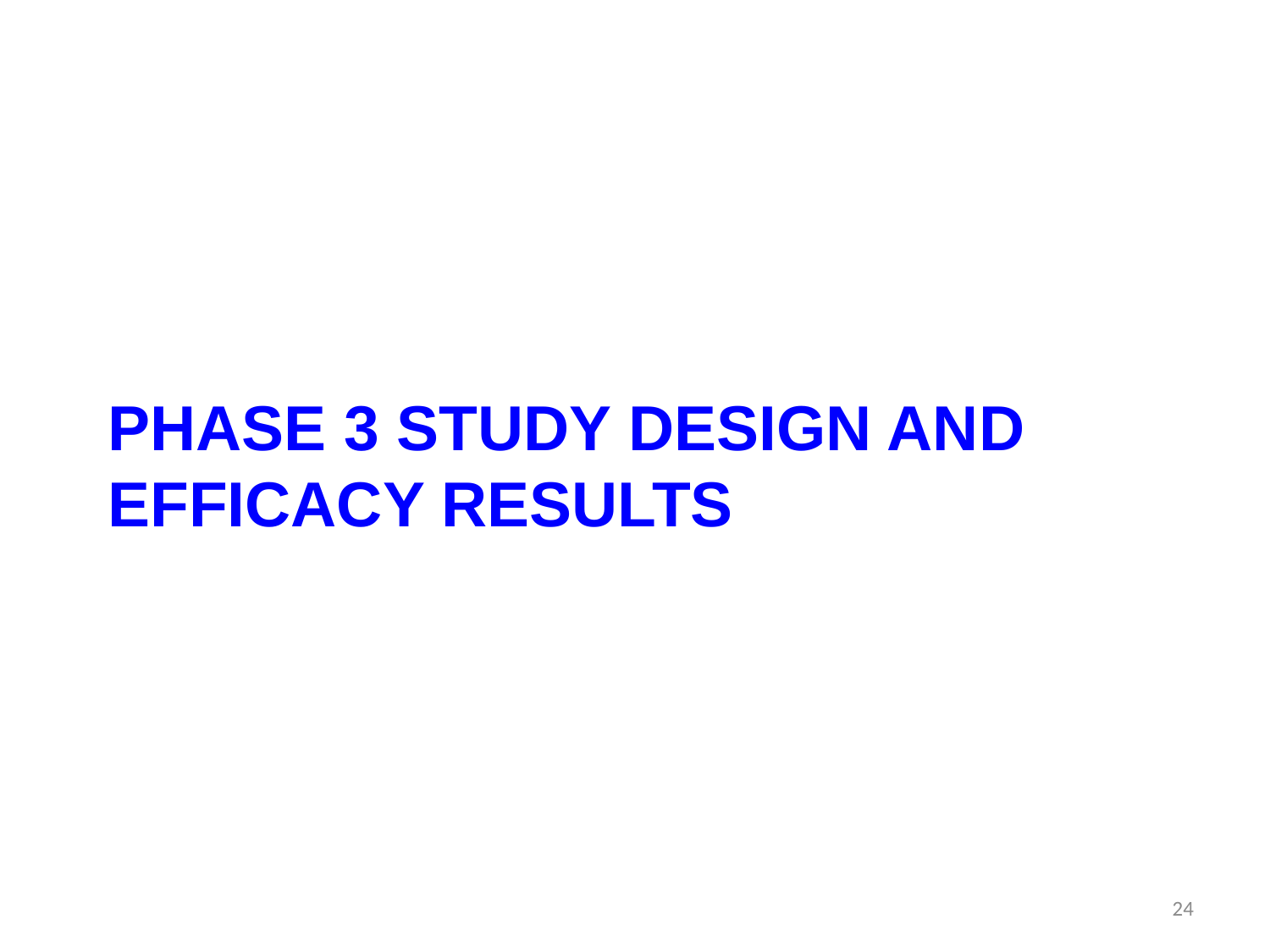

# Phase 3 study Design and efficacy results
24